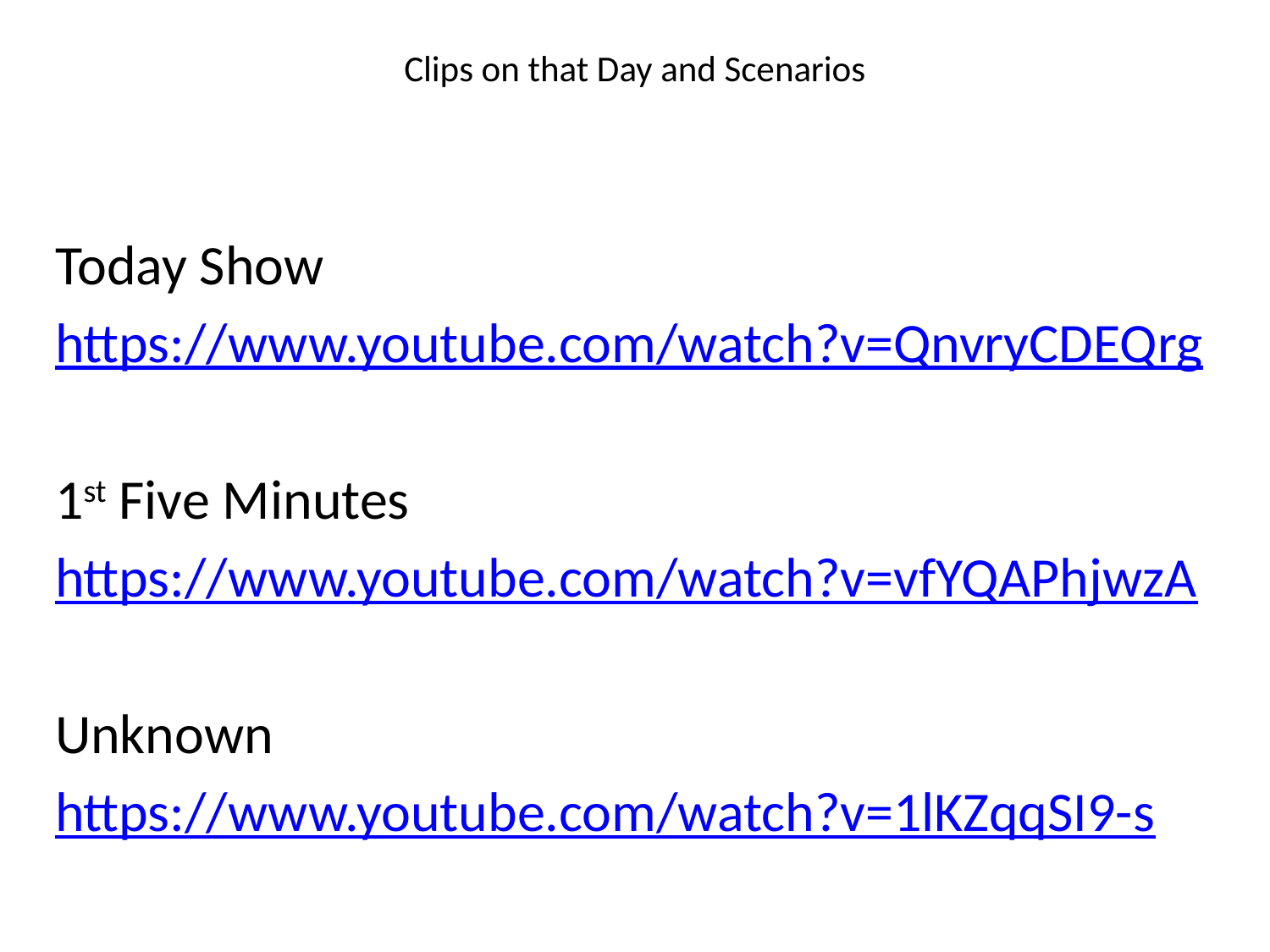

# Clips on that Day and Scenarios
Today Show
https://www.youtube.com/watch?v=QnvryCDEQrg

1st Five Minutes
https://www.youtube.com/watch?v=vfYQAPhjwzA

Unknown
https://www.youtube.com/watch?v=1lKZqqSI9-s